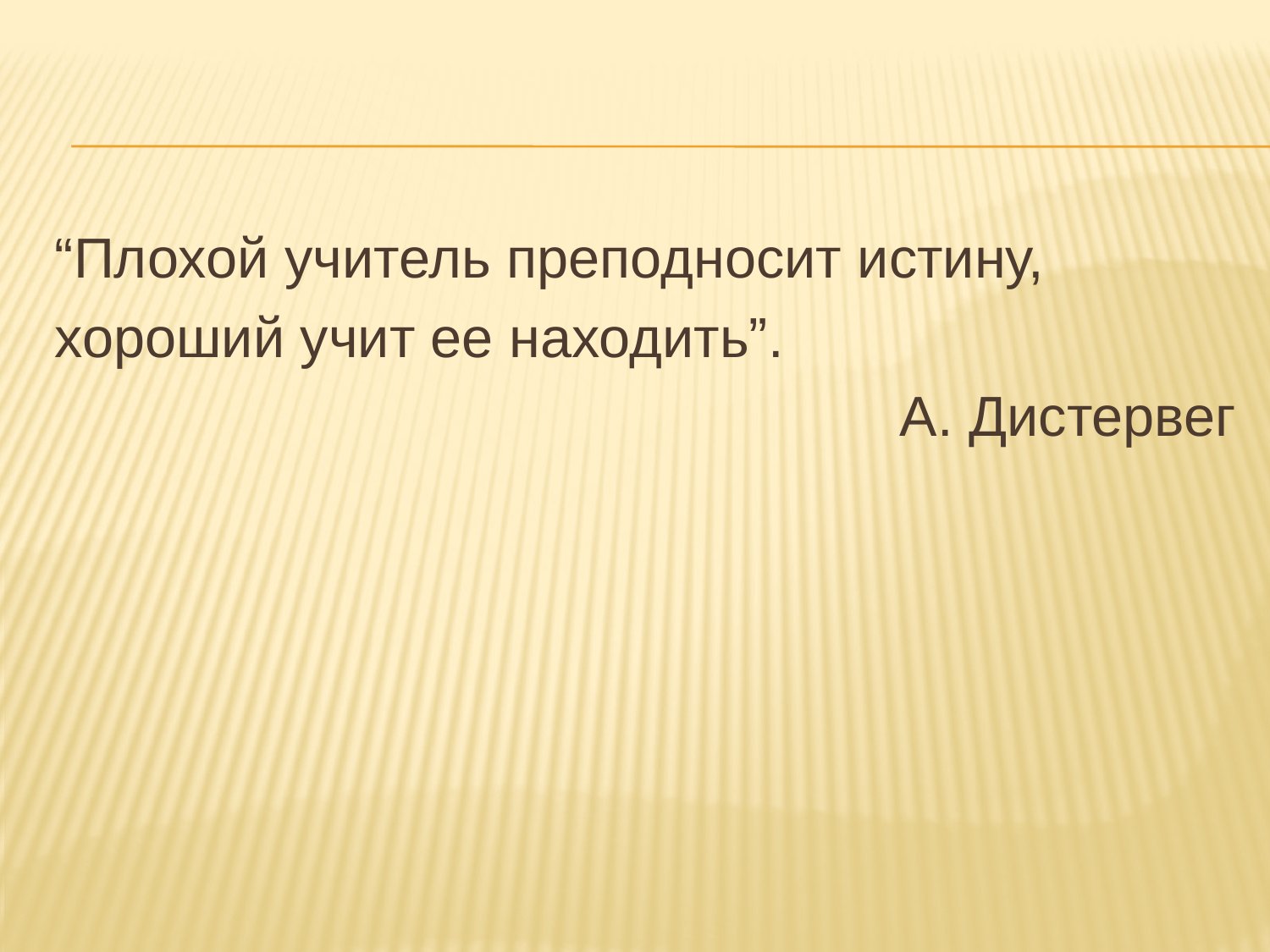

“Плохой учитель преподносит истину,
хороший учит ее находить”.
А. Дистервег